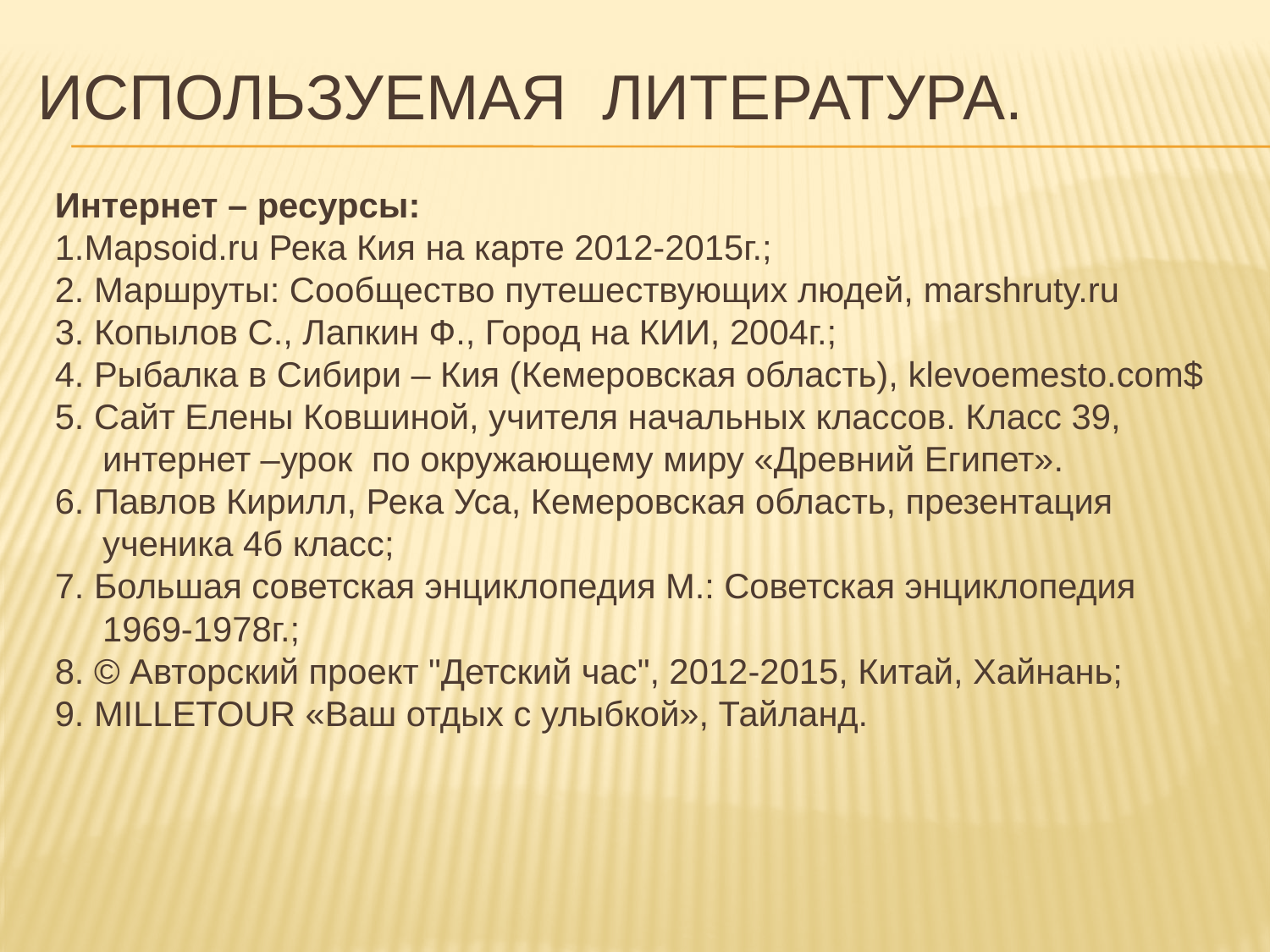

# Используемая  литература.
Интернет – ресурсы:
1.Mapsoid.ru Река Кия на карте 2012-2015г.;
2. Маршруты: Сообщество путешествующих людей, marshruty.ru
3. Копылов С., Лапкин Ф., Город на КИИ, 2004г.;
4. Рыбалка в Сибири – Кия (Кемеровская область), klevoemesto.com$
5. Сайт Елены Ковшиной, учителя начальных классов. Класс 39, интернет –урок  по окружающему миру «Древний Египет».
6. Павлов Кирилл, Река Уса, Кемеровская область, презентация ученика 4б класс;
7. Большая советская энциклопедия М.: Советская энциклопедия 1969-1978г.;
8. © Авторский проект "Детский час", 2012-2015, Китай, Хайнань;
9. MILLETOUR «Ваш отдых с улыбкой», Тайланд.